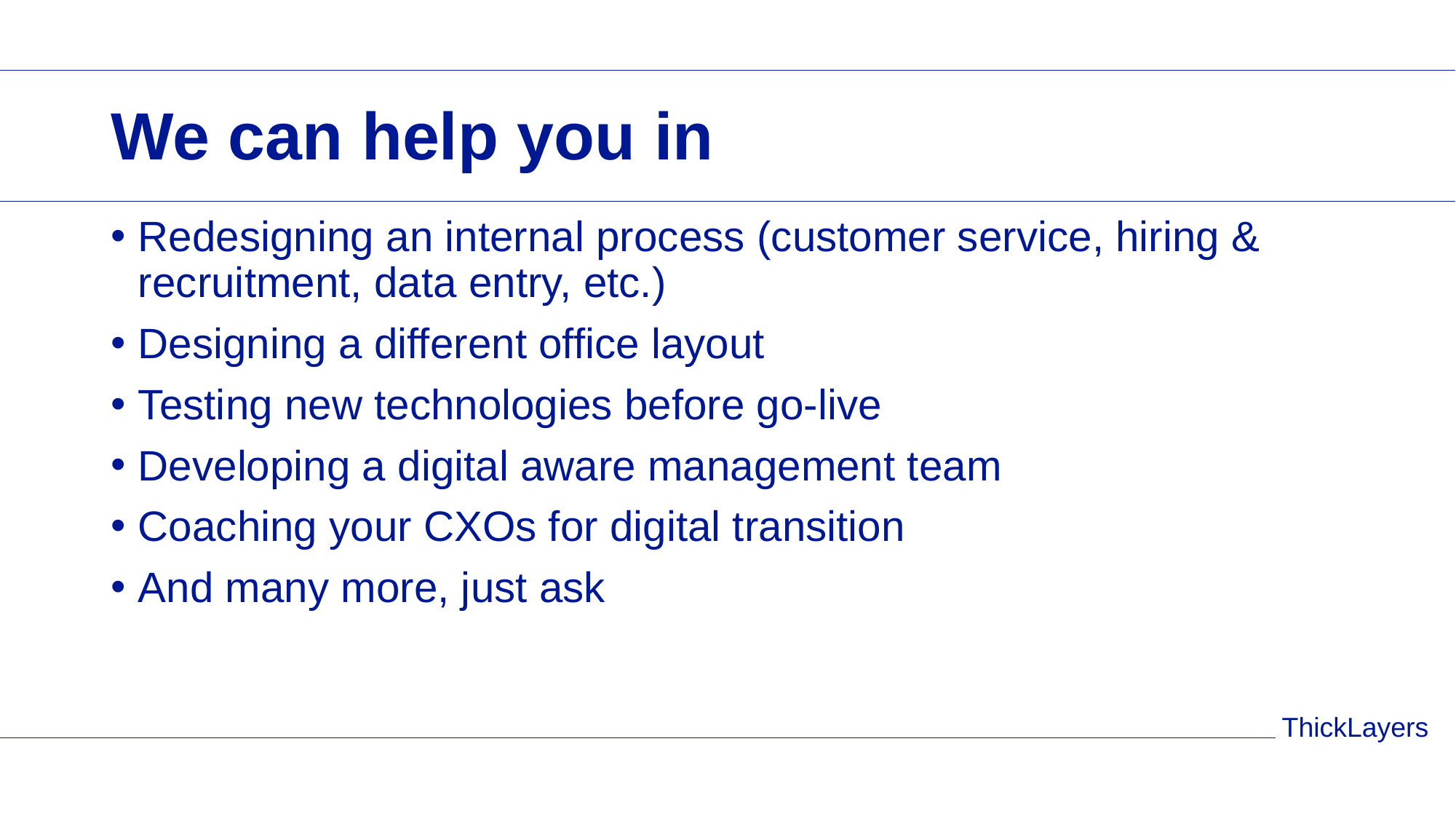

# We can help you in
Redesigning an internal process (customer service, hiring & recruitment, data entry, etc.)
Designing a different office layout
Testing new technologies before go-live
Developing a digital aware management team
Coaching your CXOs for digital transition
And many more, just ask